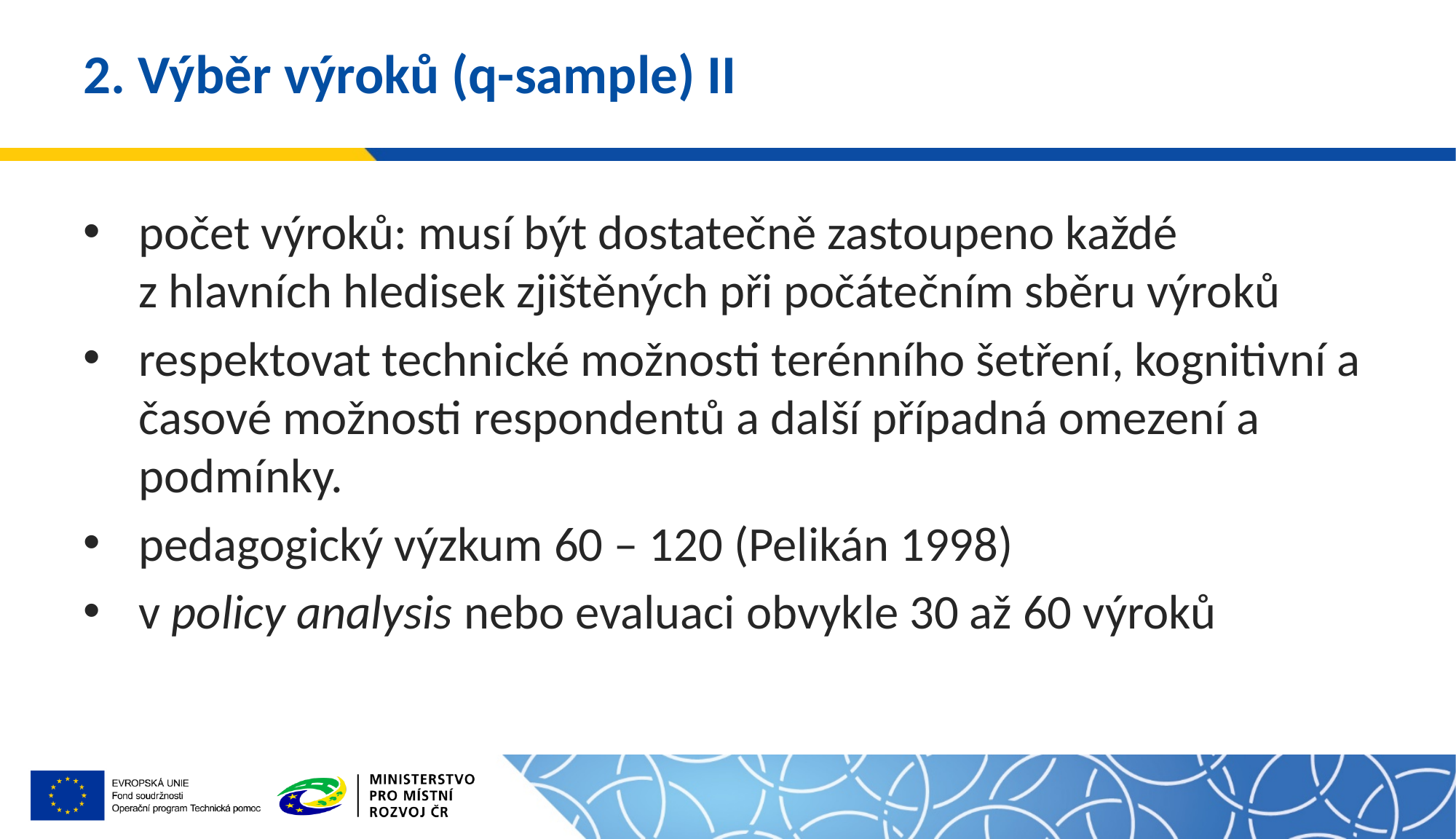

# 2. Výběr výroků (q-sample) II
počet výroků: musí být dostatečně zastoupeno každé z hlavních hledisek zjištěných při počátečním sběru výroků
respektovat technické možnosti terénního šetření, kognitivní a časové možnosti respondentů a další případná omezení a podmínky.
pedagogický výzkum 60 – 120 (Pelikán 1998)
v policy analysis nebo evaluaci obvykle 30 až 60 výroků